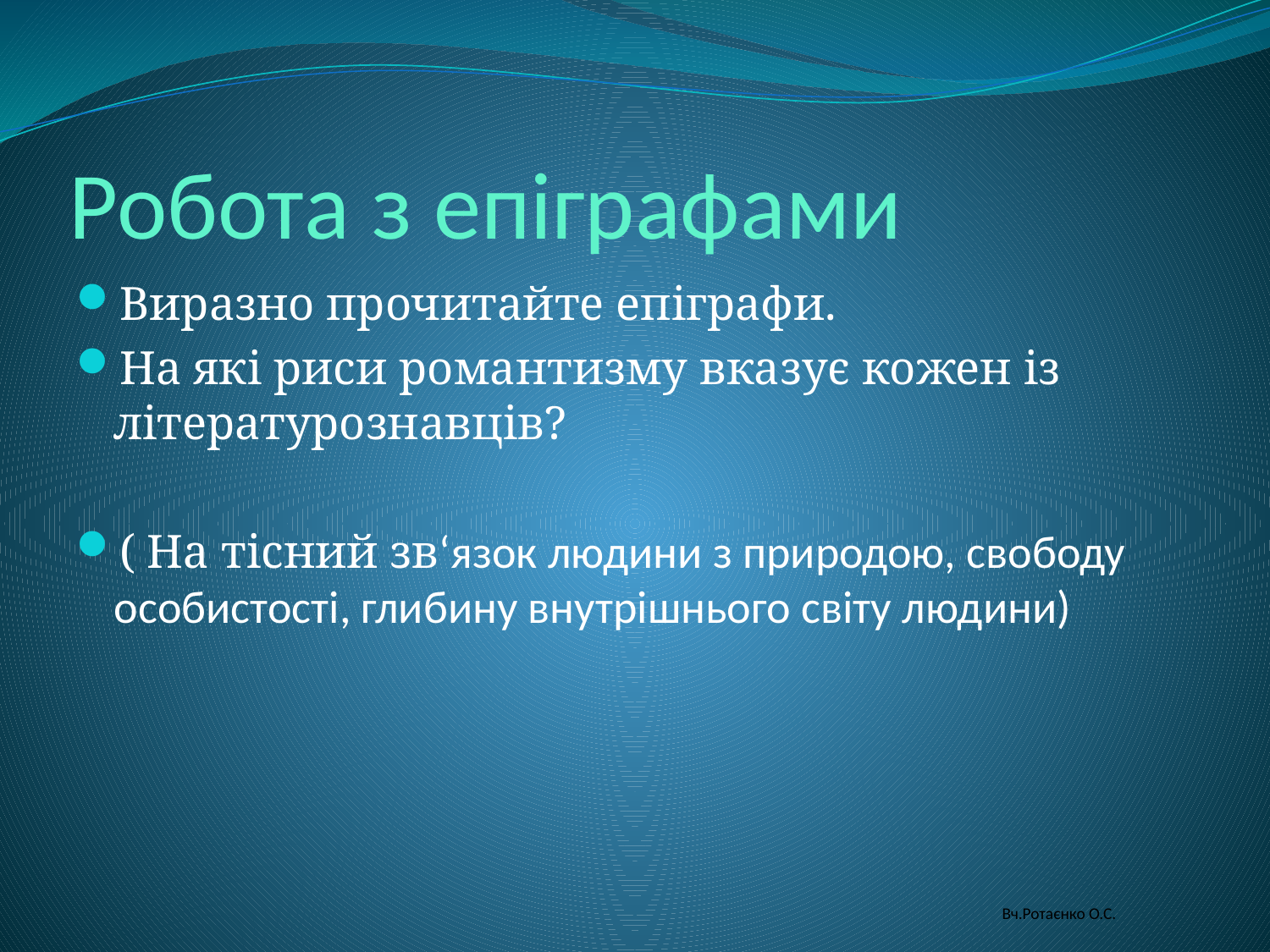

Робота з епіграфами
Виразно прочитайте епіграфи.
На які риси романтизму вказує кожен із літературознавців?

( На тісний зв‘язок людини з природою, свободу особистості, глибину внутрішнього світу людини)

# Вч.Ротаєнко О.С.